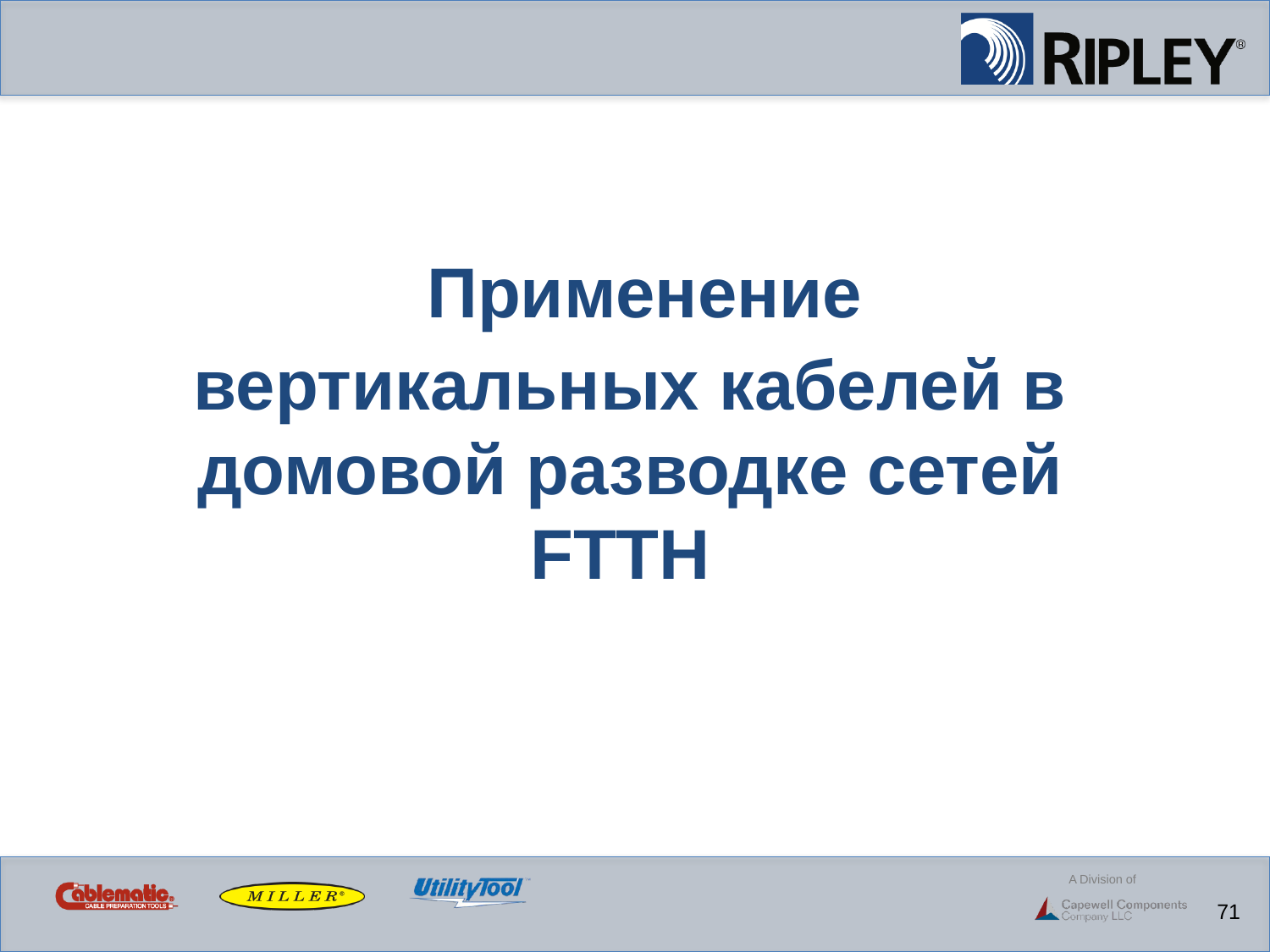

Применение вертикальных кабелей в домовой разводке сетей FTTH
  71